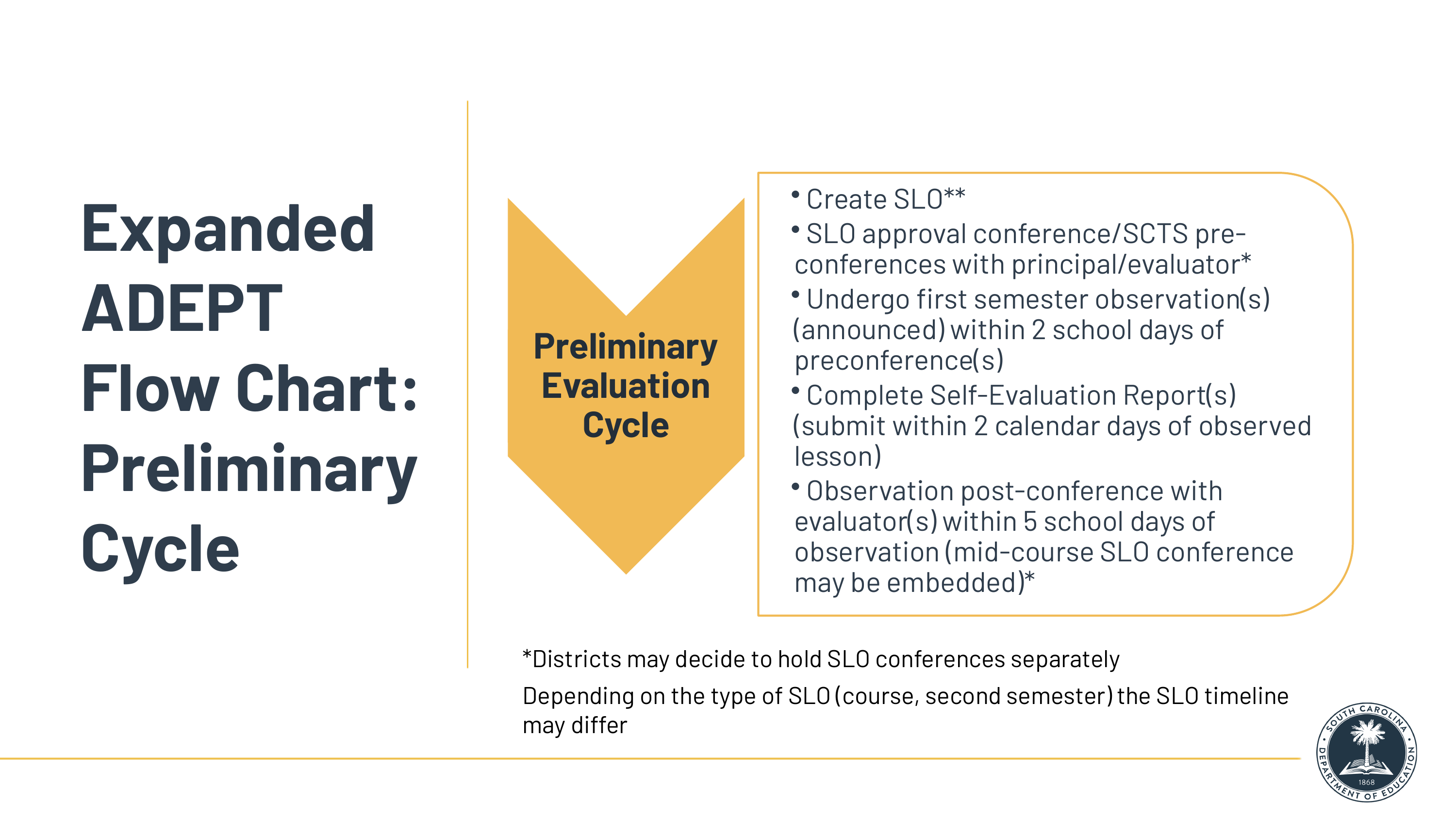

# Expanded ADEPT Flow Chart: Preliminary Cycle

 Create SLO**
 SLO approval conference/SCTS pre-conferences with principal/evaluator*
 Undergo first semester observation(s) (announced) within 2 school days of preconference(s)
 Complete Self-Evaluation Report(s) (submit within 2 calendar days of observed lesson)
 Observation post-conference with evaluator(s) within 5 school days of observation (mid-course SLO conference may be embedded)*

Preliminary Evaluation Cycle
*Districts may decide to hold SLO conferences separately
Depending on the type of SLO (course, second semester) the SLO timeline may differ